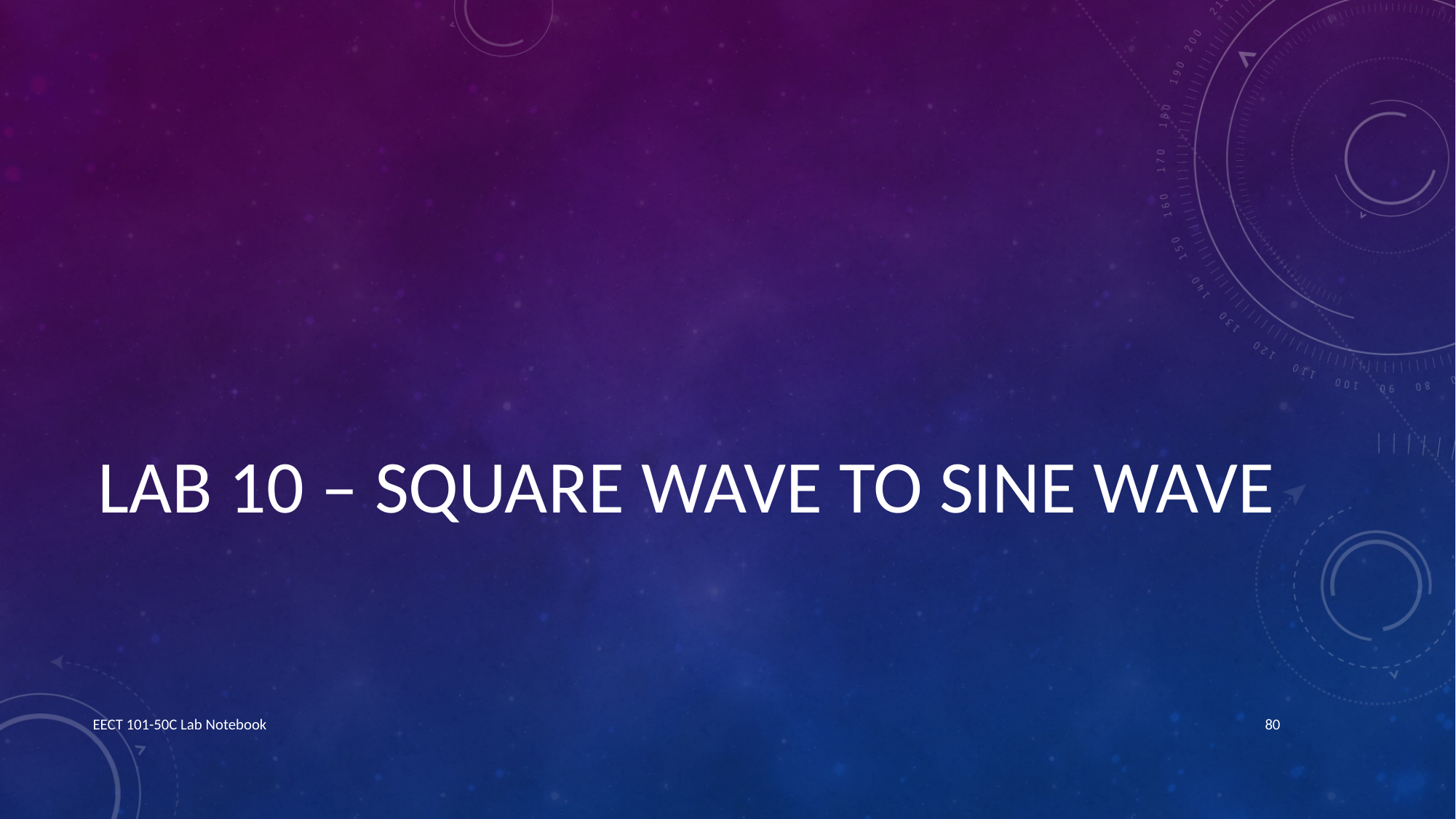

# Lab 10 – Square Wave to Sine Wave
EECT 101-50C Lab Notebook
80